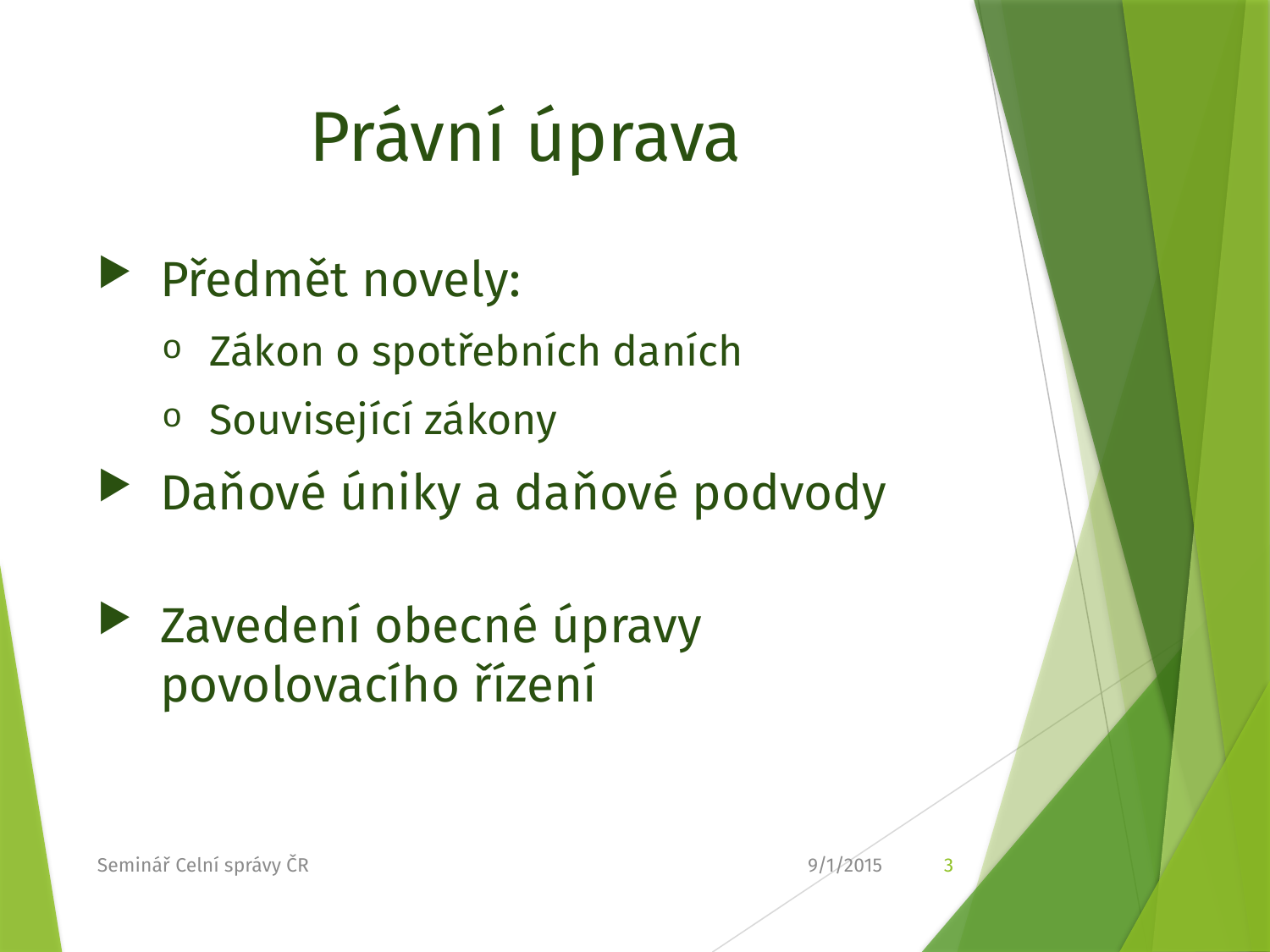

# Právní úprava
Předmět novely:
Zákon o spotřebních daních
Související zákony
Daňové úniky a daňové podvody

Zavedení obecné úpravy povolovacího řízení
Seminář Celní správy ČR
9/1/2015
3